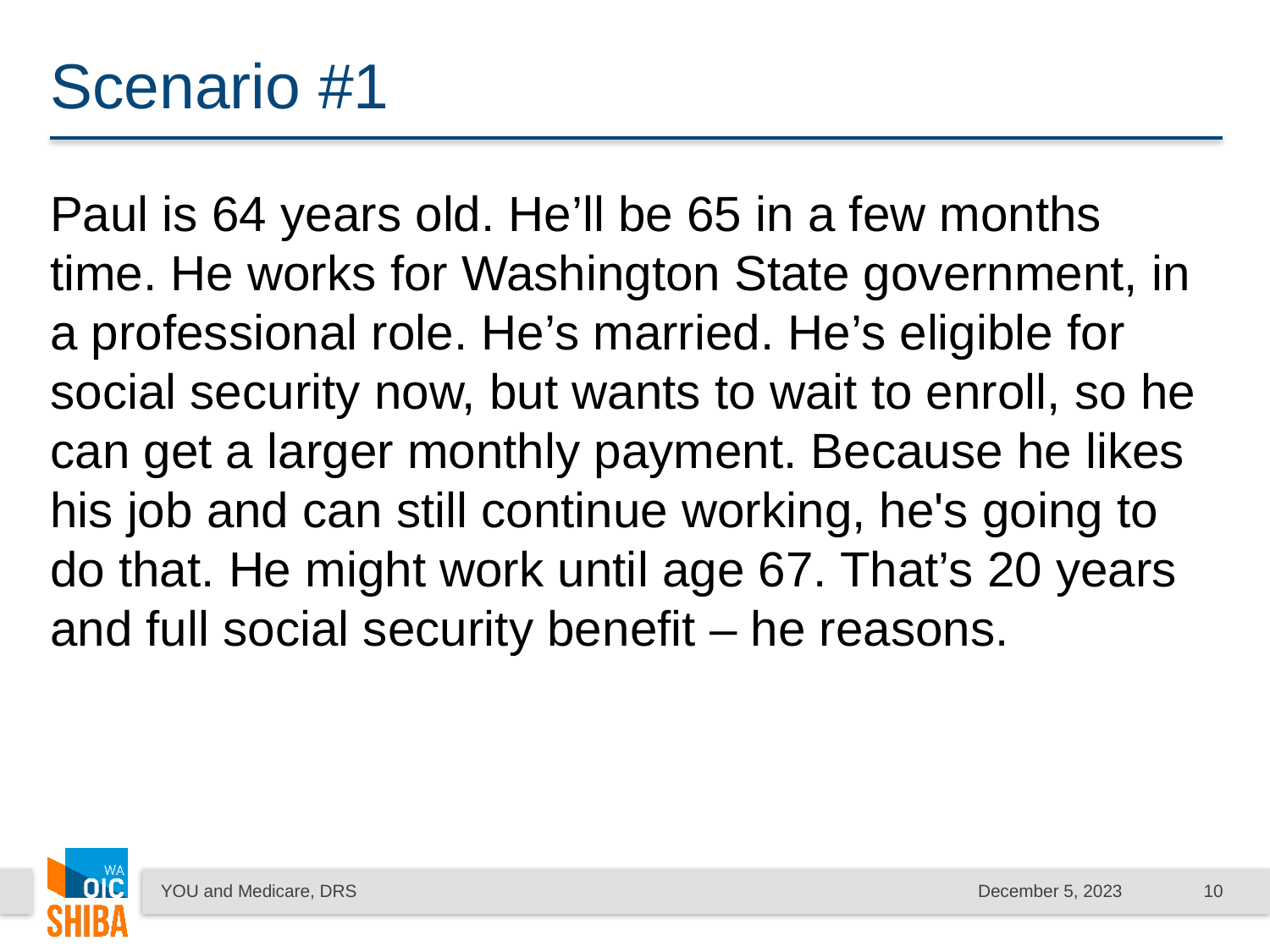

# Scenario #1
Paul is 64 years old. He’ll be 65 in a few months time. He works for Washington State government, in a professional role. He’s married. He’s eligible for social security now, but wants to wait to enroll, so he can get a larger monthly payment. Because he likes his job and can still continue working, he's going to do that. He might work until age 67. That’s 20 years and full social security benefit – he reasons.
YOU and Medicare, DRS
December 5, 2023
10